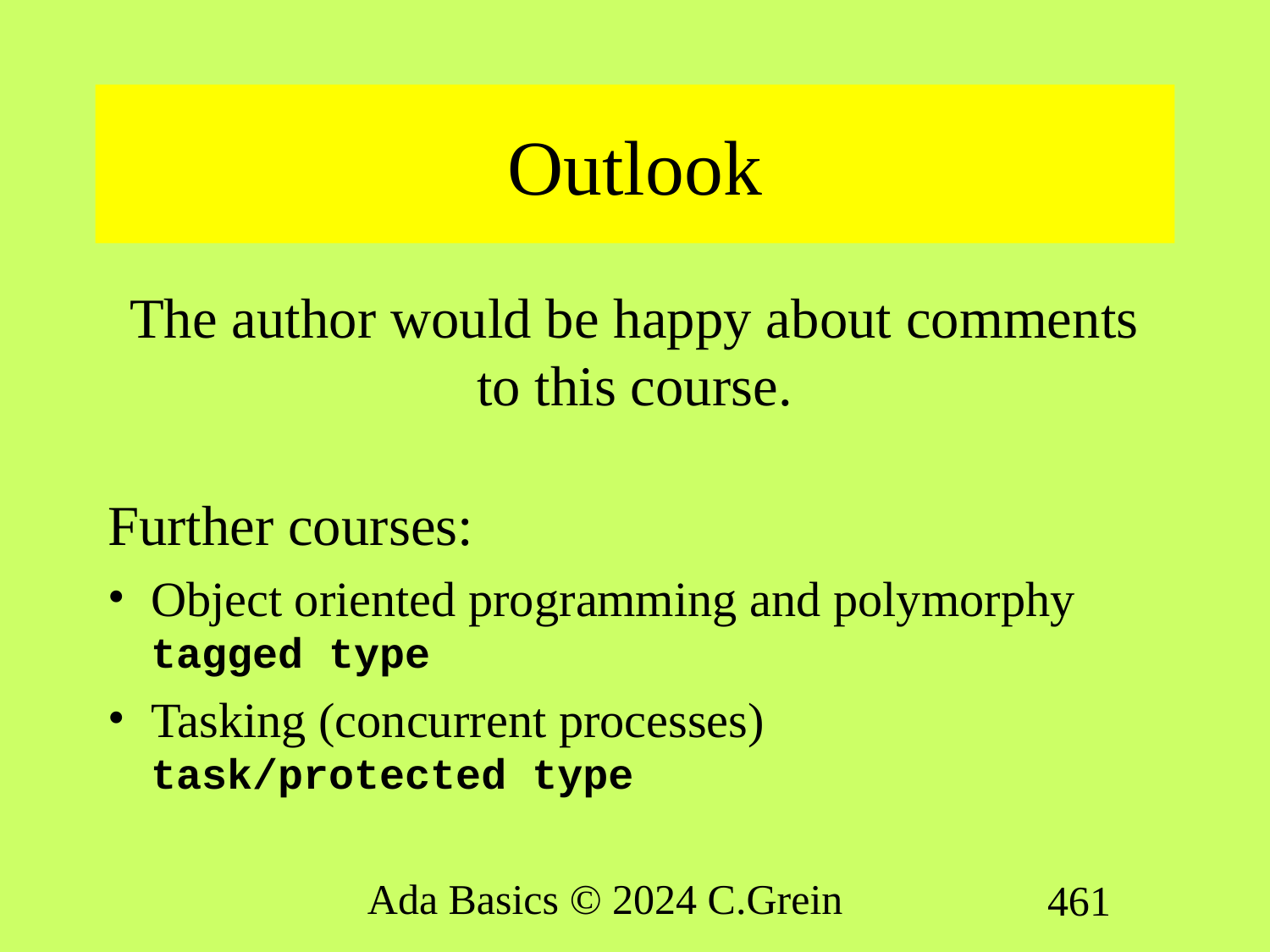

# Outlook
The author would be happy about comments to this course.

Further courses:
Object oriented programming and polymorphy
tagged type
Tasking (concurrent processes)
task/protected type
Ada Basics © 2024 C.Grein
461